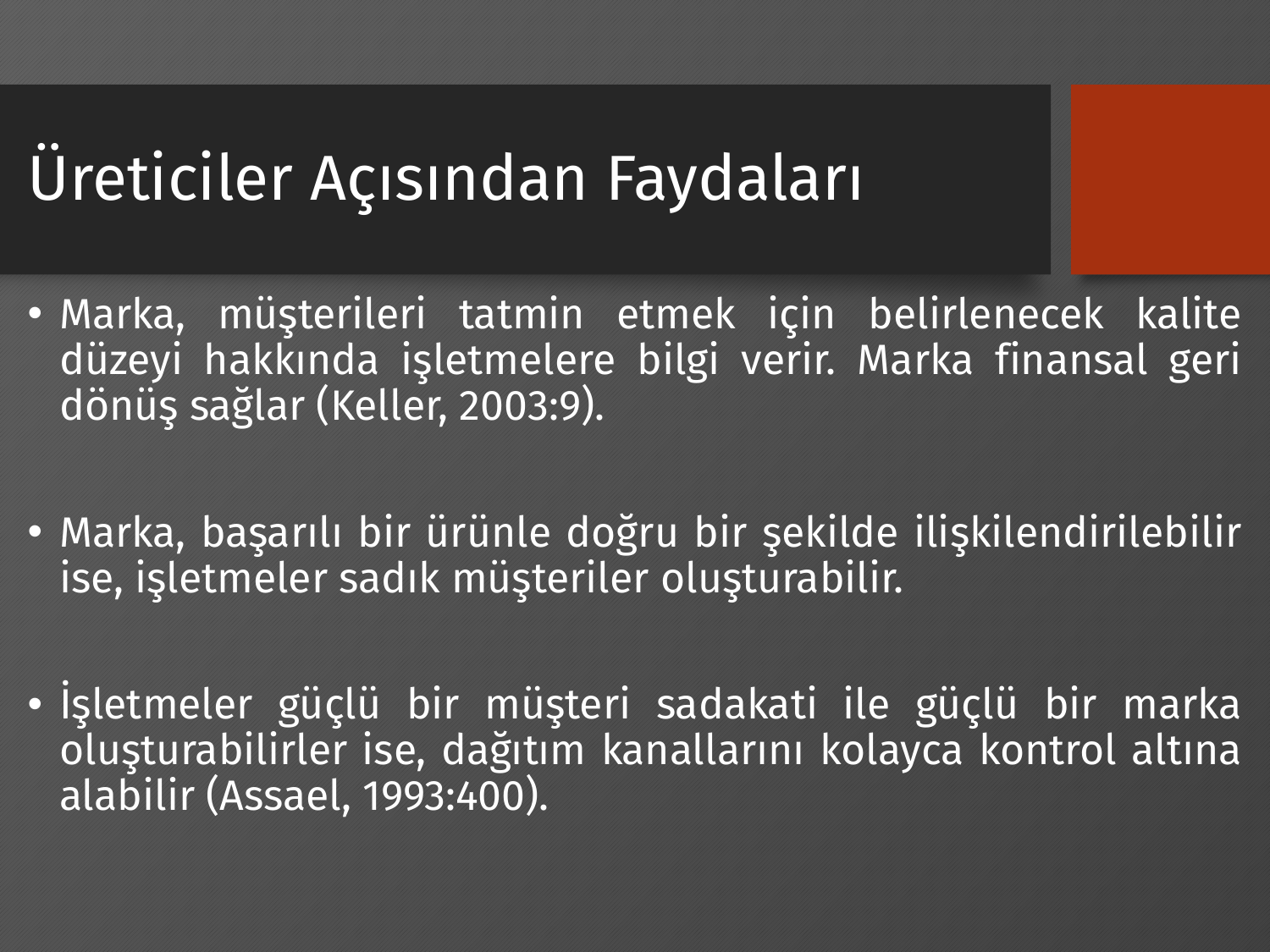

# Üreticiler Açısından Faydaları
Marka, müşterileri tatmin etmek için belirlenecek kalite düzeyi hakkında işletmelere bilgi verir. Marka finansal geri dönüş sağlar (Keller, 2003:9).

Marka, başarılı bir ürünle doğru bir şekilde ilişkilendirilebilir ise, işletmeler sadık müşteriler oluşturabilir.

İşletmeler güçlü bir müşteri sadakati ile güçlü bir marka oluşturabilirler ise, dağıtım kanallarını kolayca kontrol altına alabilir (Assael, 1993:400).